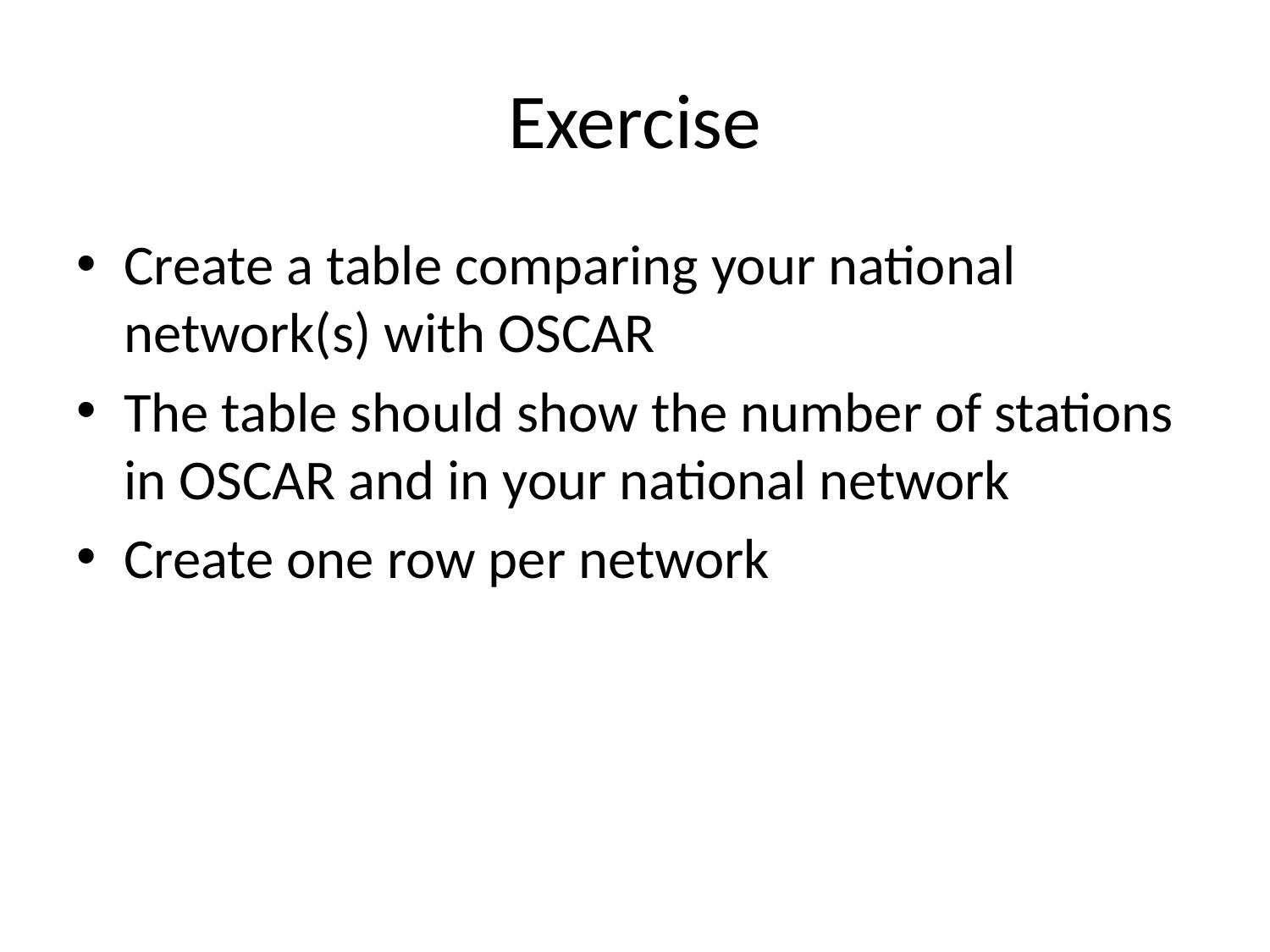

# Exercise
Create a table comparing your national network(s) with OSCAR
The table should show the number of stations in OSCAR and in your national network
Create one row per network